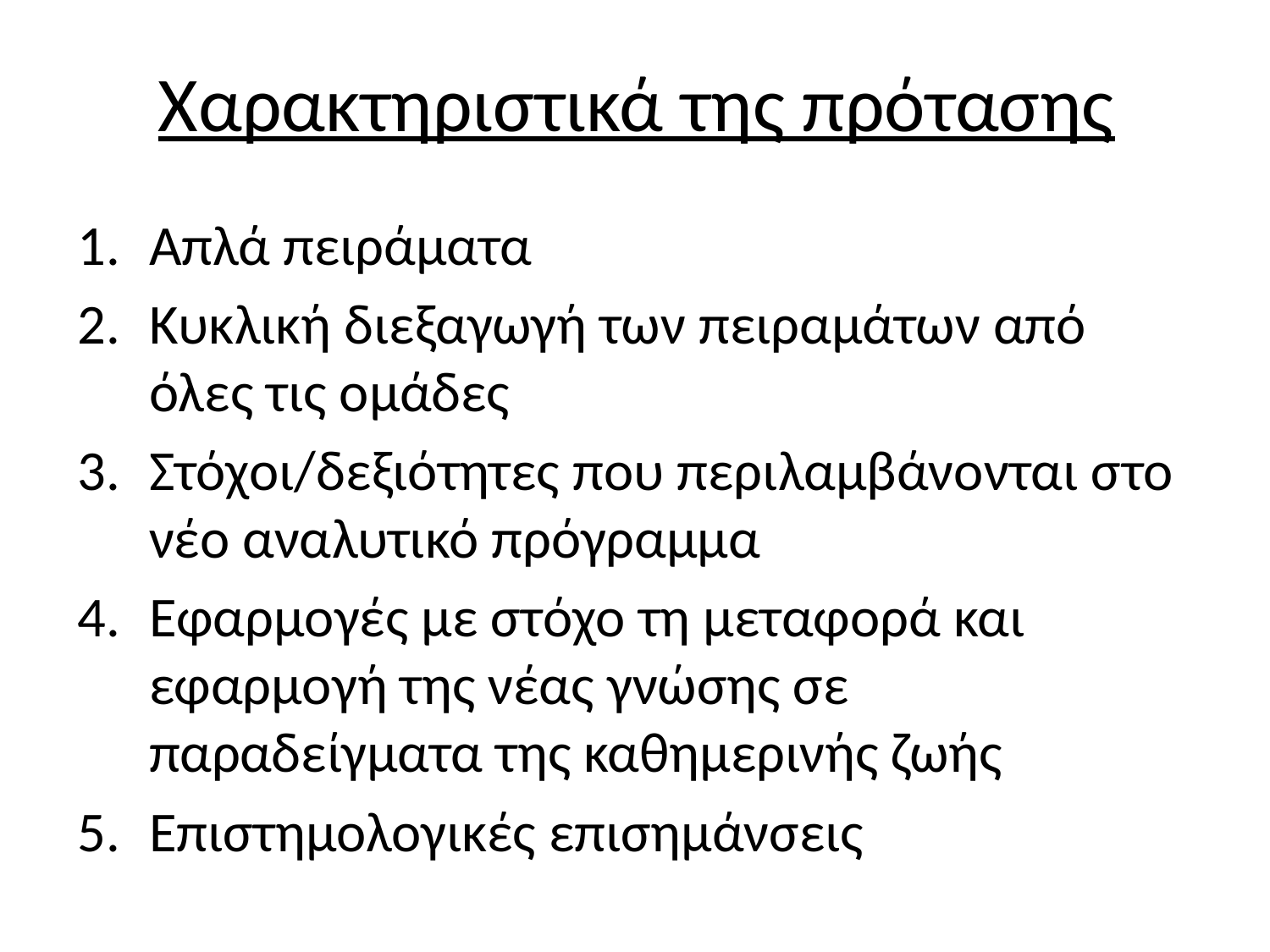

# Χαρακτηριστικά της πρότασης
Απλά πειράματα
Κυκλική διεξαγωγή των πειραμάτων από όλες τις ομάδες
Στόχοι/δεξιότητες που περιλαμβάνονται στο νέο αναλυτικό πρόγραμμα
Εφαρμογές με στόχο τη μεταφορά και εφαρμογή της νέας γνώσης σε παραδείγματα της καθημερινής ζωής
Επιστημολογικές επισημάνσεις